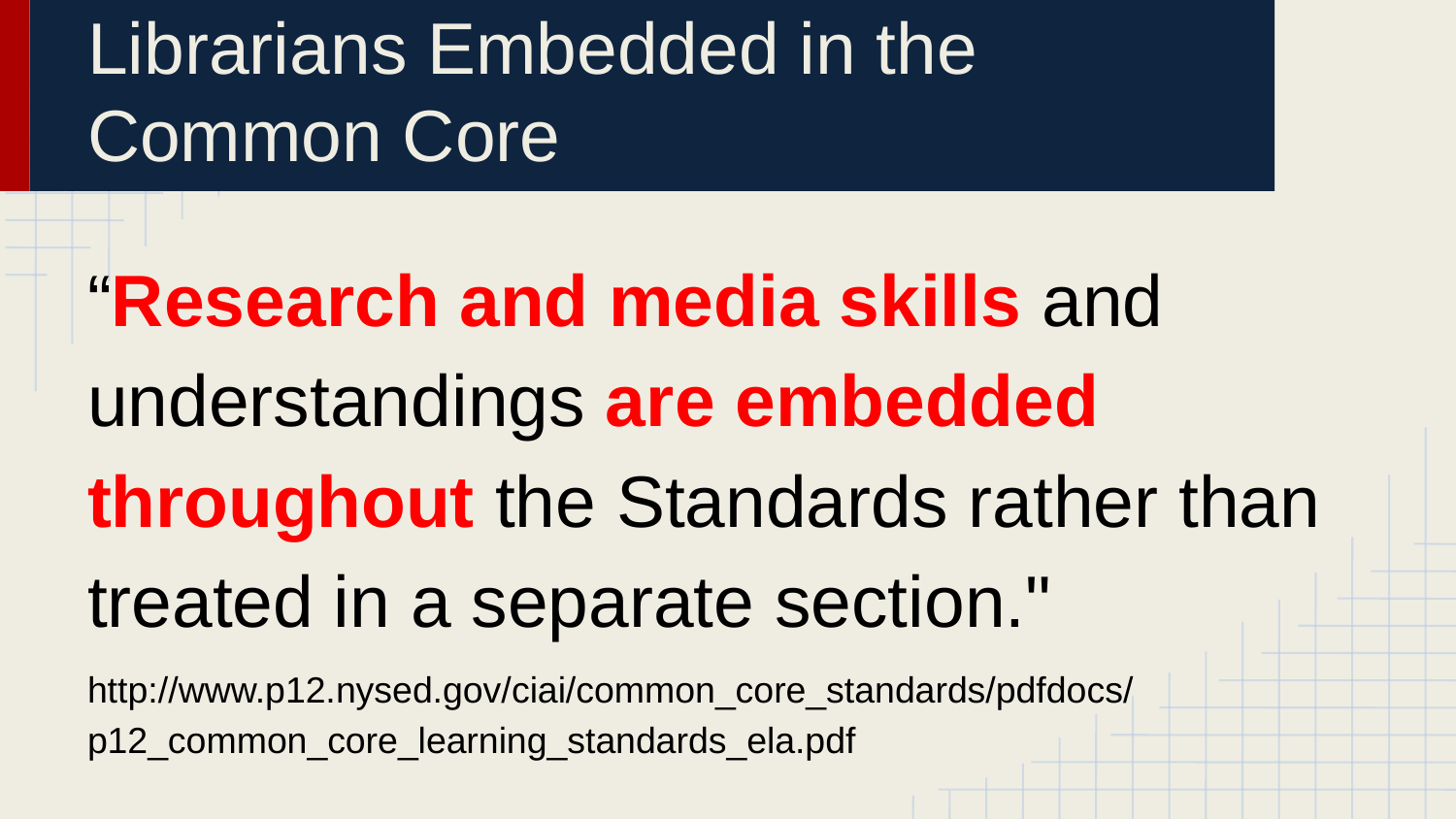

# Librarians Embedded in the Common Core
“Research and media skills and understandings are embedded throughout the Standards rather than treated in a separate section."
http://www.p12.nysed.gov/ciai/common_core_standards/pdfdocs/p12_common_core_learning_standards_ela.pdf